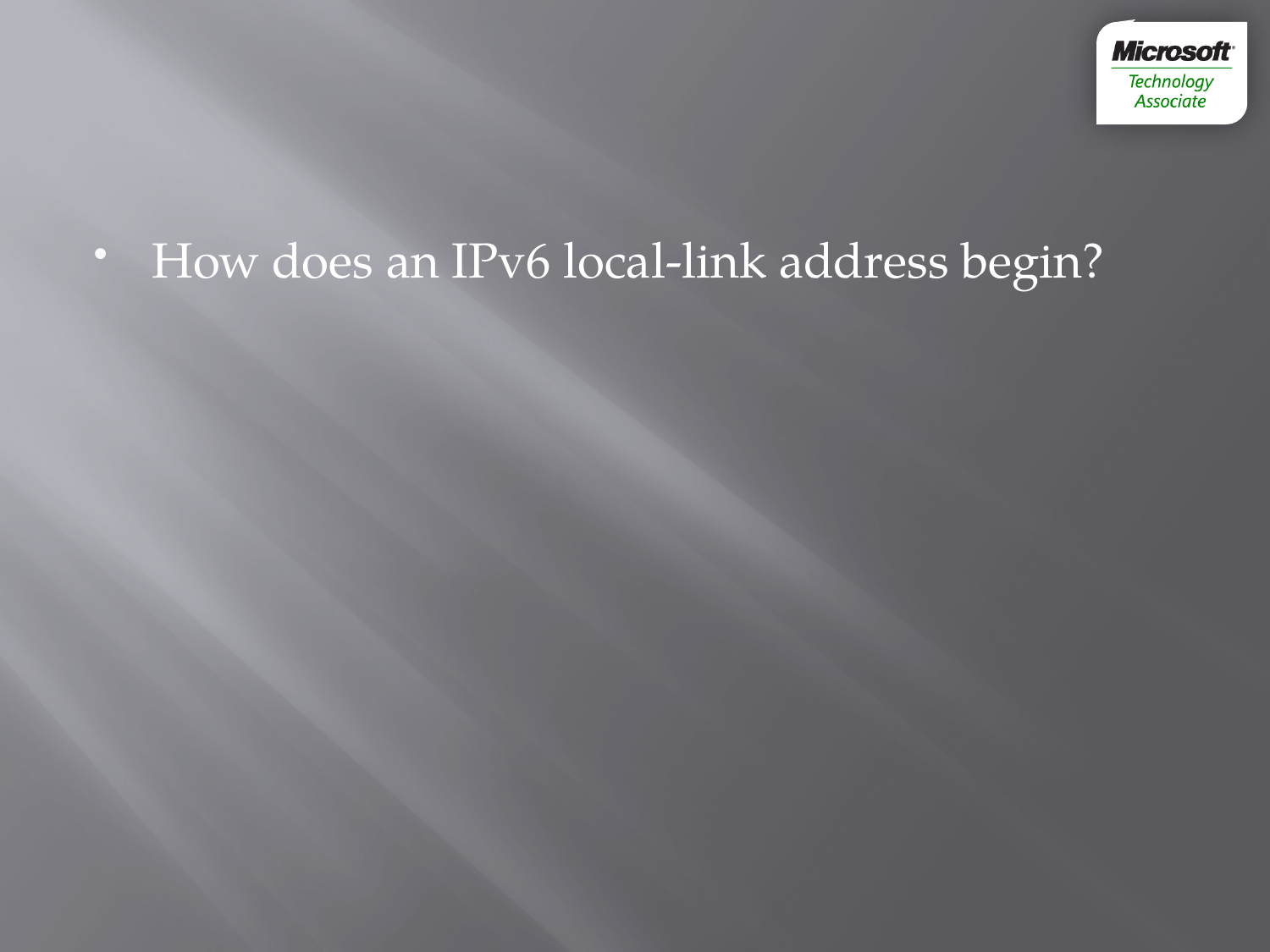

#
How does an IPv6 local-link address begin?